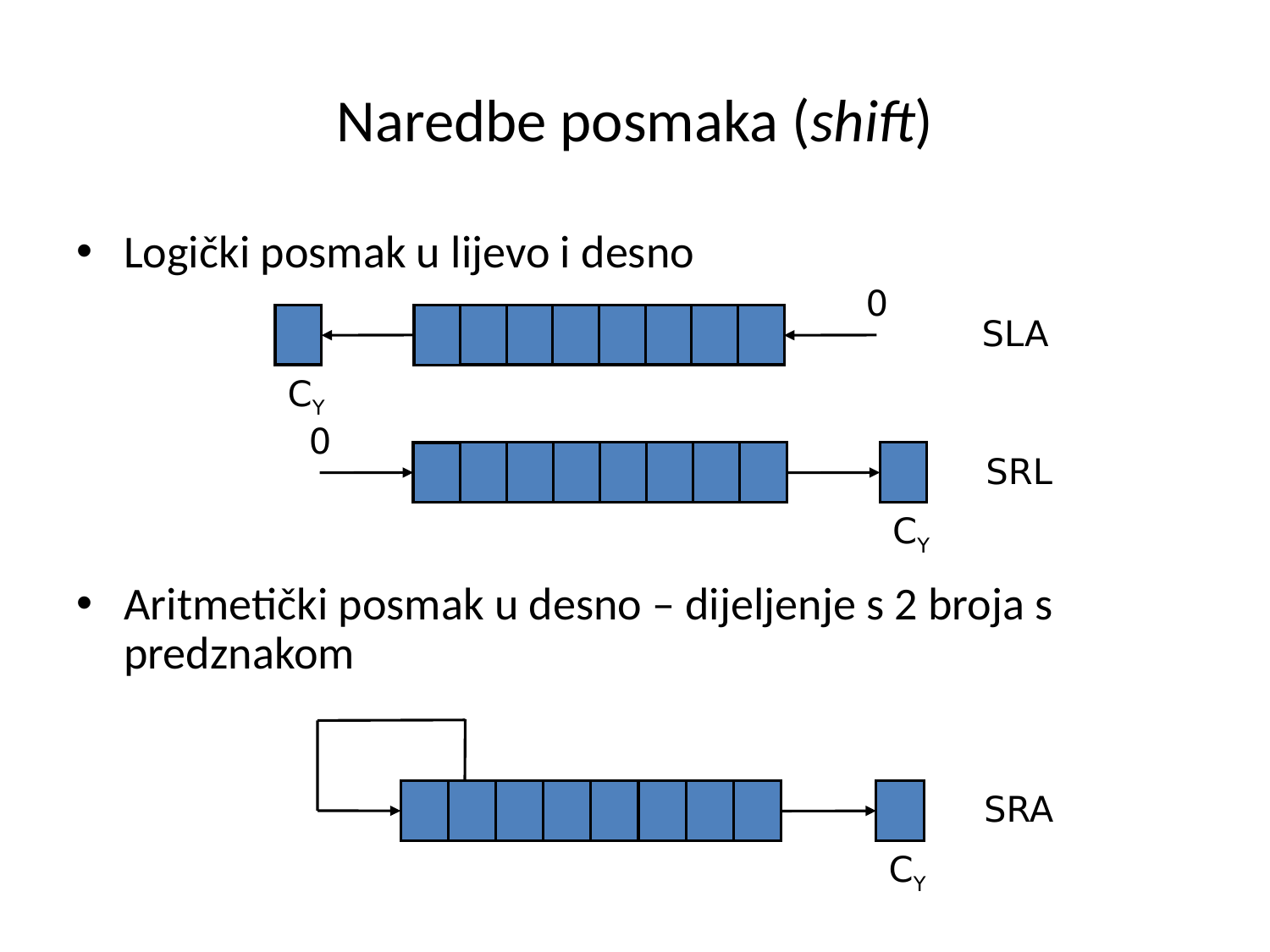

# Naredbe posmaka (shift)
Logički posmak u lijevo i desno

Aritmetički posmak u desno – dijeljenje s 2 broja s predznakom
0

SLA

CY
0

SRL

CY

SRA

CY